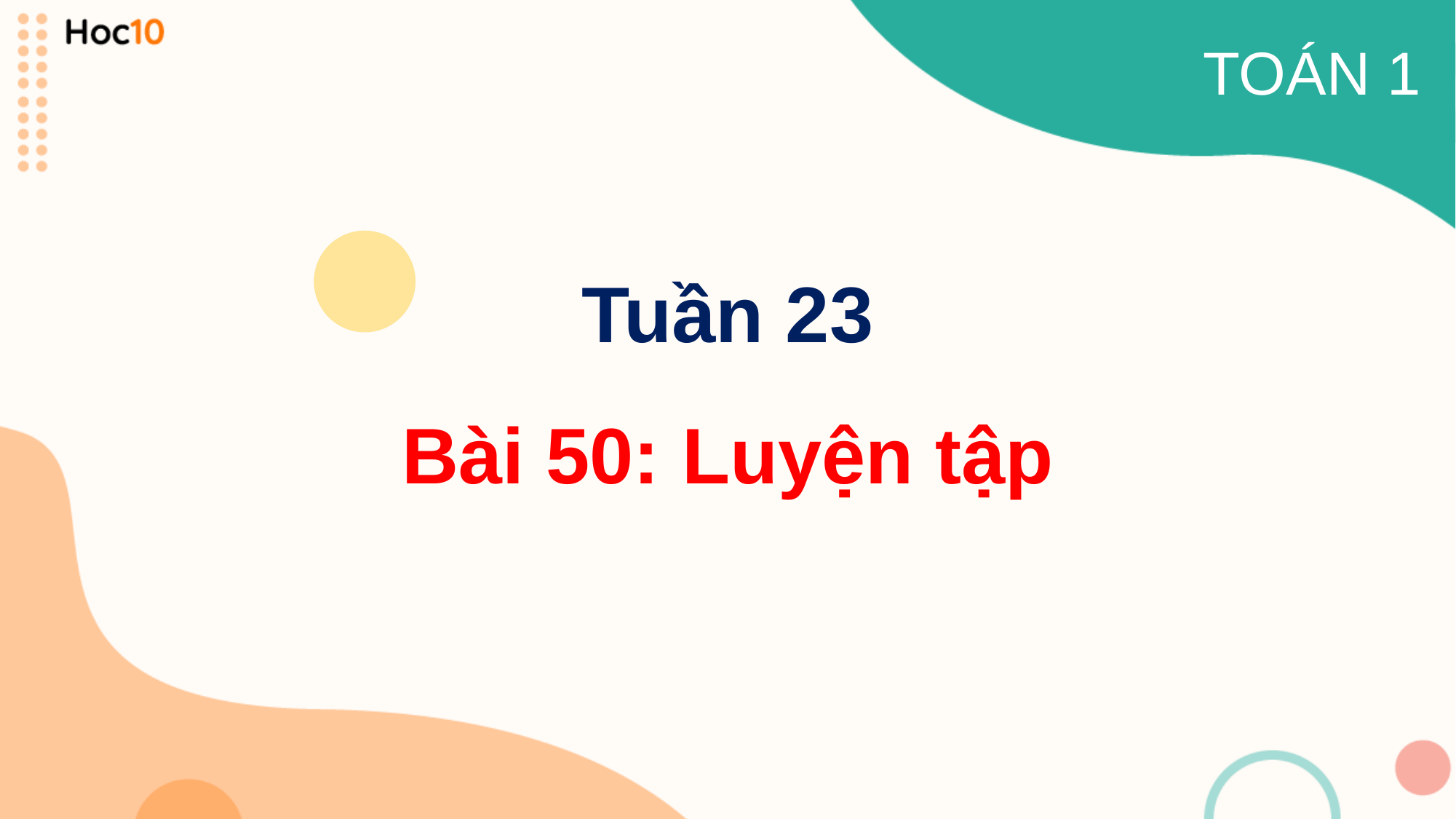

TOÁN 1
Tuần 23
Bài 50: Luyện tập